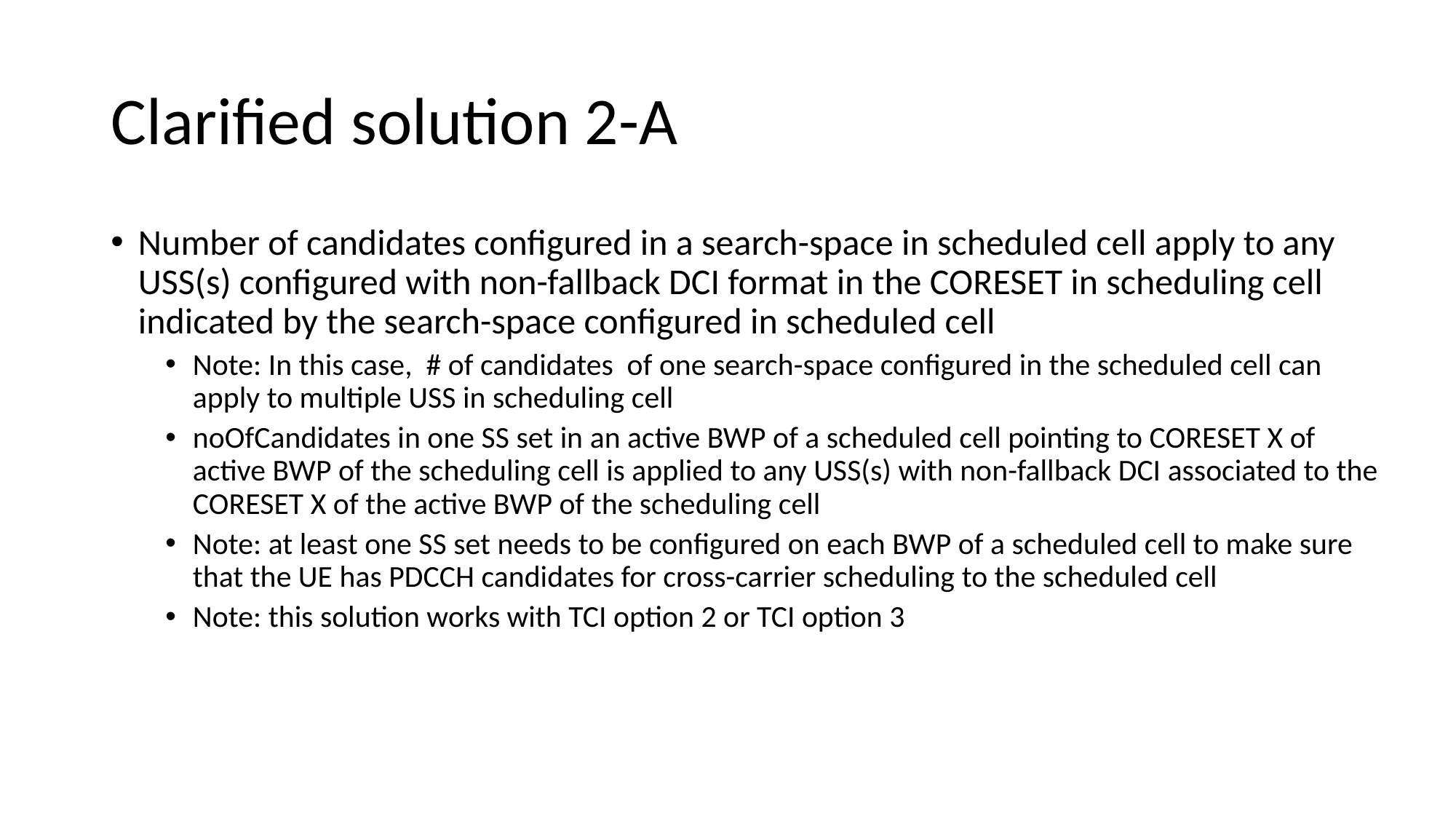

# Clarified solution 2-A
Number of candidates configured in a search-space in scheduled cell apply to any USS(s) configured with non-fallback DCI format in the CORESET in scheduling cell indicated by the search-space configured in scheduled cell
Note: In this case,  # of candidates  of one search-space configured in the scheduled cell can apply to multiple USS in scheduling cell
noOfCandidates in one SS set in an active BWP of a scheduled cell pointing to CORESET X of active BWP of the scheduling cell is applied to any USS(s) with non-fallback DCI associated to the CORESET X of the active BWP of the scheduling cell
Note: at least one SS set needs to be configured on each BWP of a scheduled cell to make sure that the UE has PDCCH candidates for cross-carrier scheduling to the scheduled cell
Note: this solution works with TCI option 2 or TCI option 3